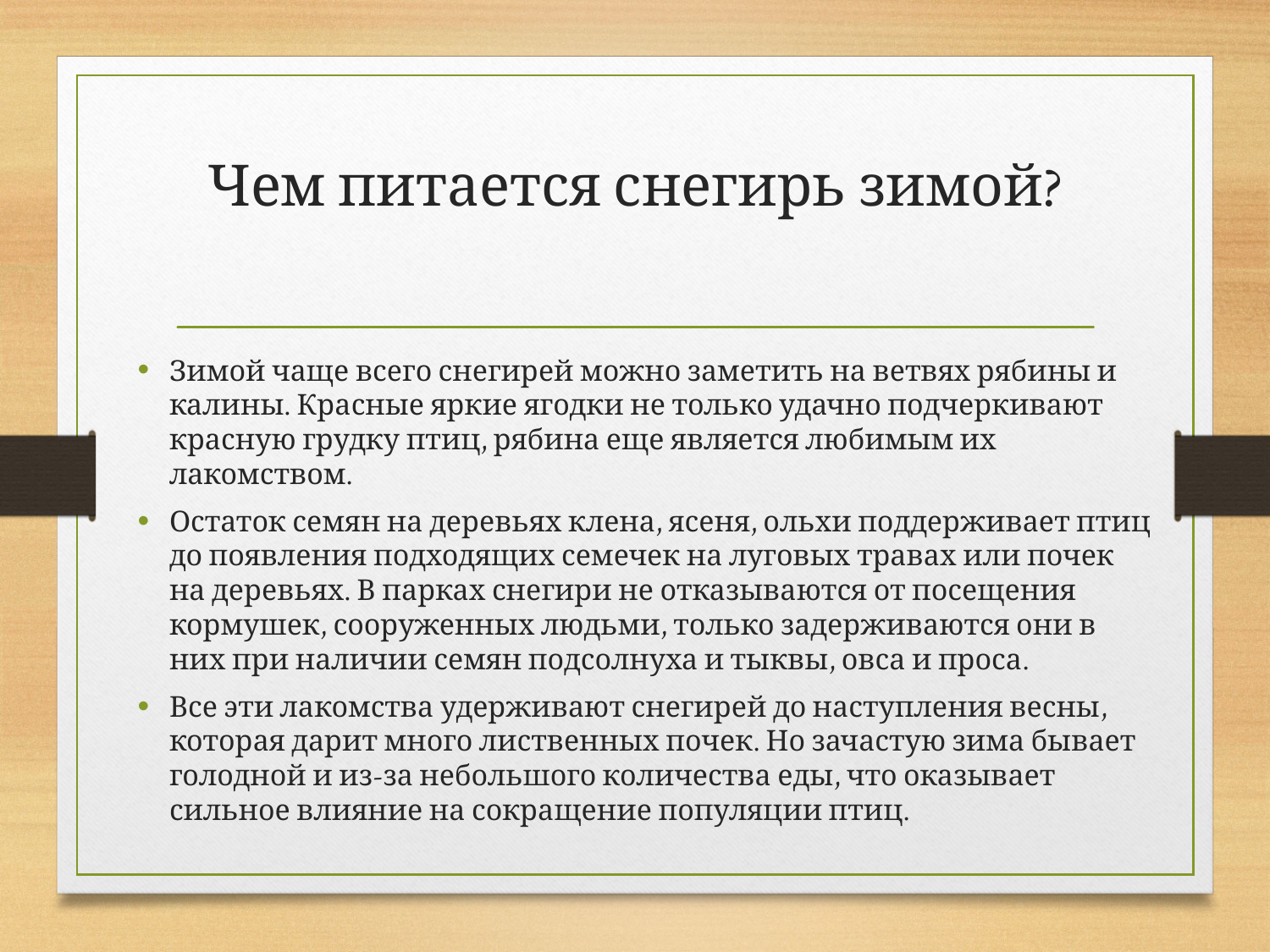

# Чем питается снегирь зимой?
Зимой чаще всего снегирей можно заметить на ветвях рябины и калины. Красные яркие ягодки не только удачно подчеркивают красную грудку птиц, рябина еще является любимым их лакомством.
Остаток семян на деревьях клена, ясеня, ольхи поддерживает птиц до появления подходящих семечек на луговых травах или почек на деревьях. В парках снегири не отказываются от посещения кормушек, сооруженных людьми, только задерживаются они в них при наличии семян подсолнуха и тыквы, овса и проса.
Все эти лакомства удерживают снегирей до наступления весны, которая дарит много лиственных почек. Но зачастую зима бывает голодной и из-за небольшого количества еды, что оказывает сильное влияние на сокращение популяции птиц.